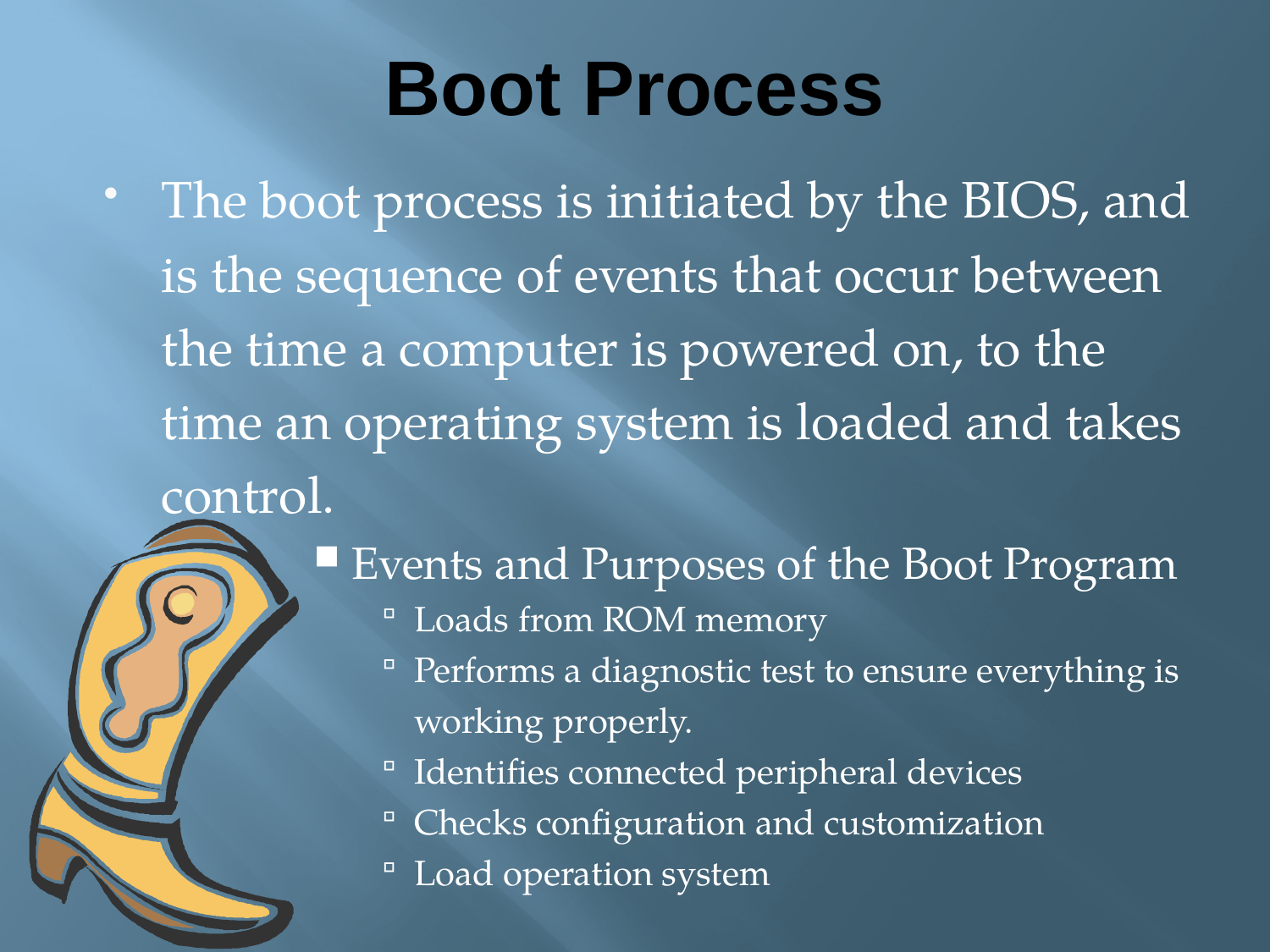

# Boot Process
The boot process is initiated by the BIOS, and is the sequence of events that occur between the time a computer is powered on, to the time an operating system is loaded and takes control.
Events and Purposes of the Boot Program
Loads from ROM memory
Performs a diagnostic test to ensure everything is working properly.
Identifies connected peripheral devices
Checks configuration and customization
Load operation system